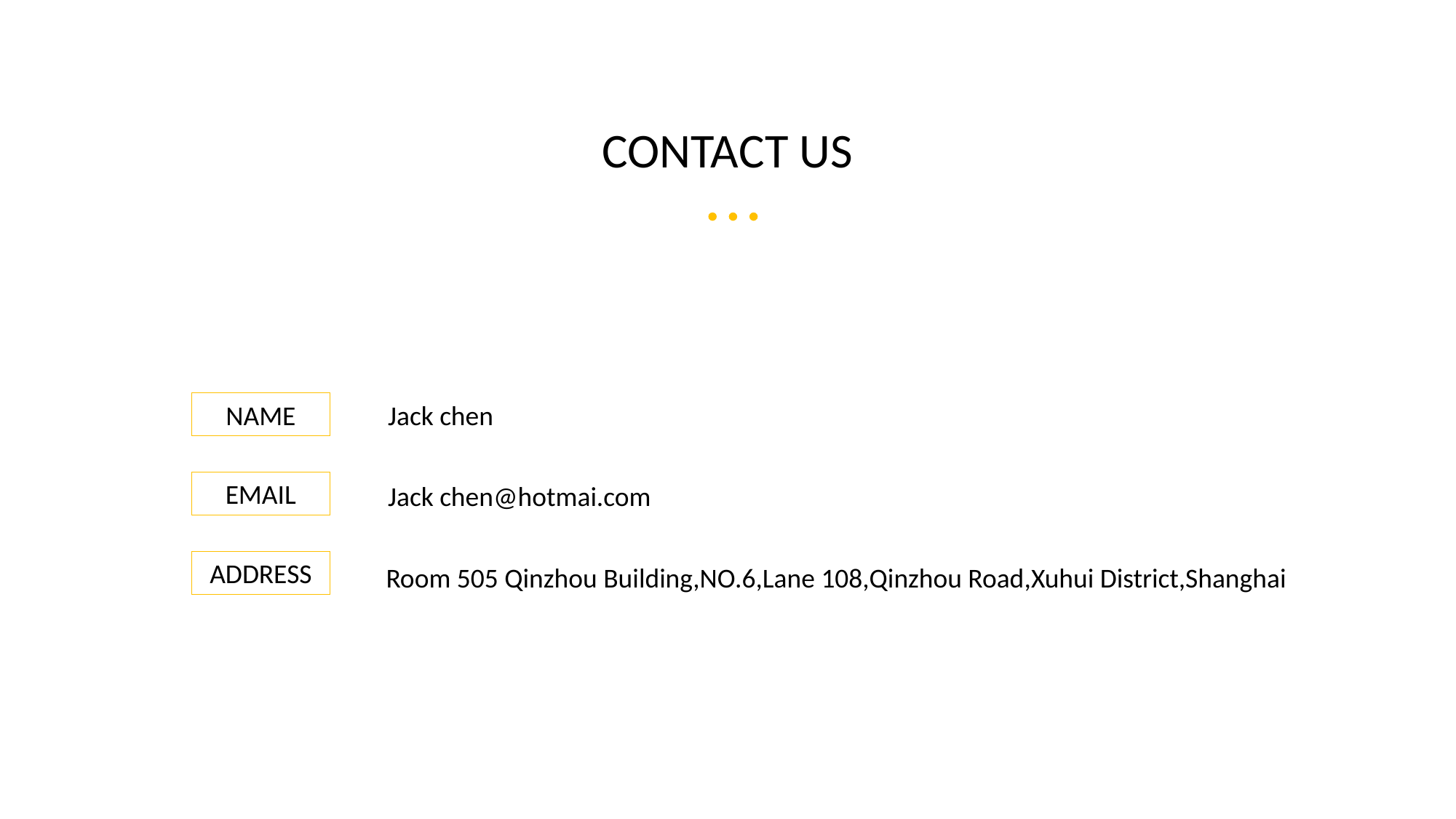

CONTACT US

NAME
Jack chen
EMAIL
Jack chen@hotmai.com
ADDRESS
Room 505 Qinzhou Building,NO.6,Lane 108,Qinzhou Road,Xuhui District,Shanghai